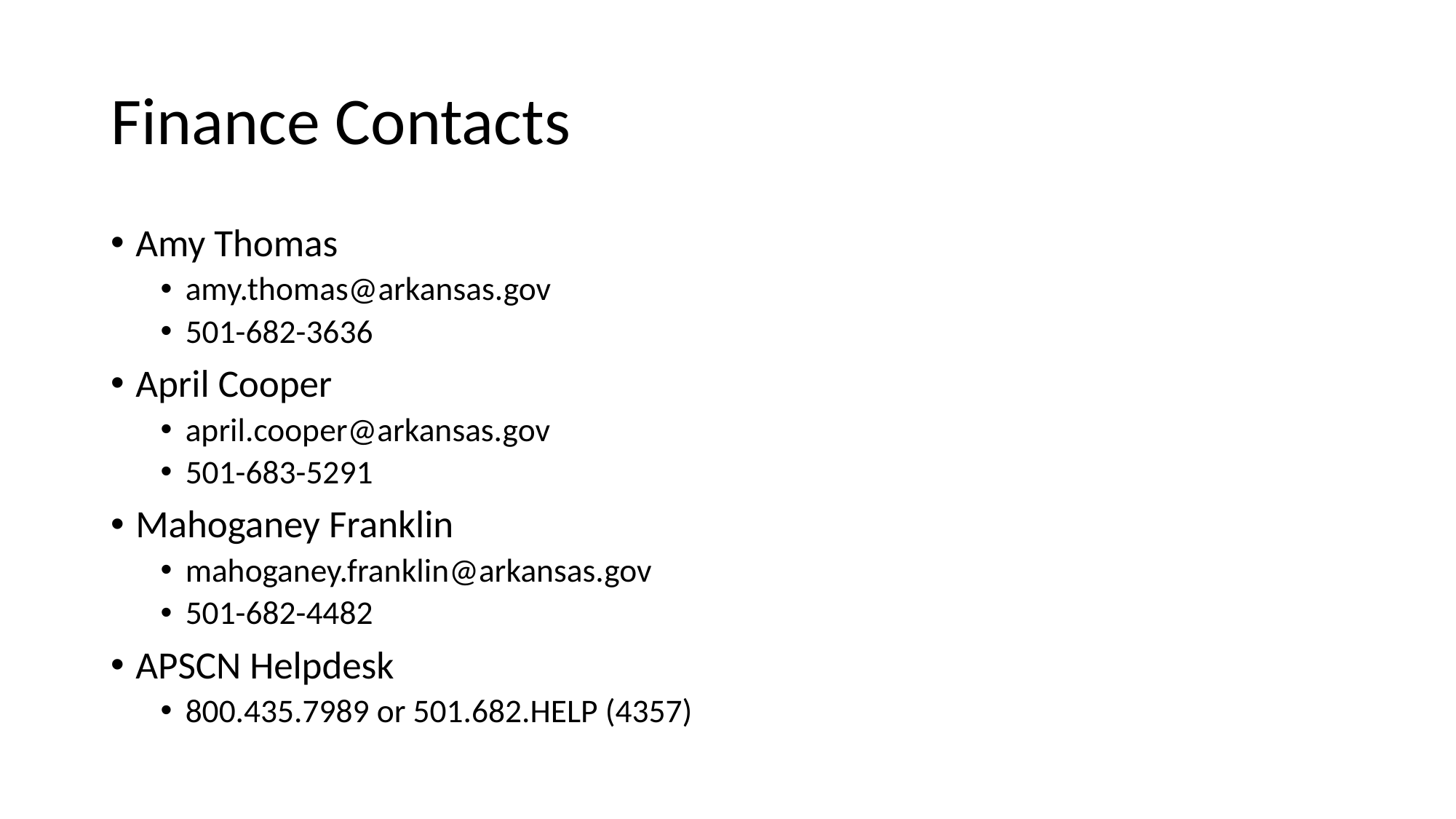

# Finance Contacts
Amy Thomas
amy.thomas@arkansas.gov
501-682-3636
April Cooper
april.cooper@arkansas.gov
501-683-5291
Mahoganey Franklin
mahoganey.franklin@arkansas.gov
501-682-4482
APSCN Helpdesk
800.435.7989 or 501.682.HELP (4357)